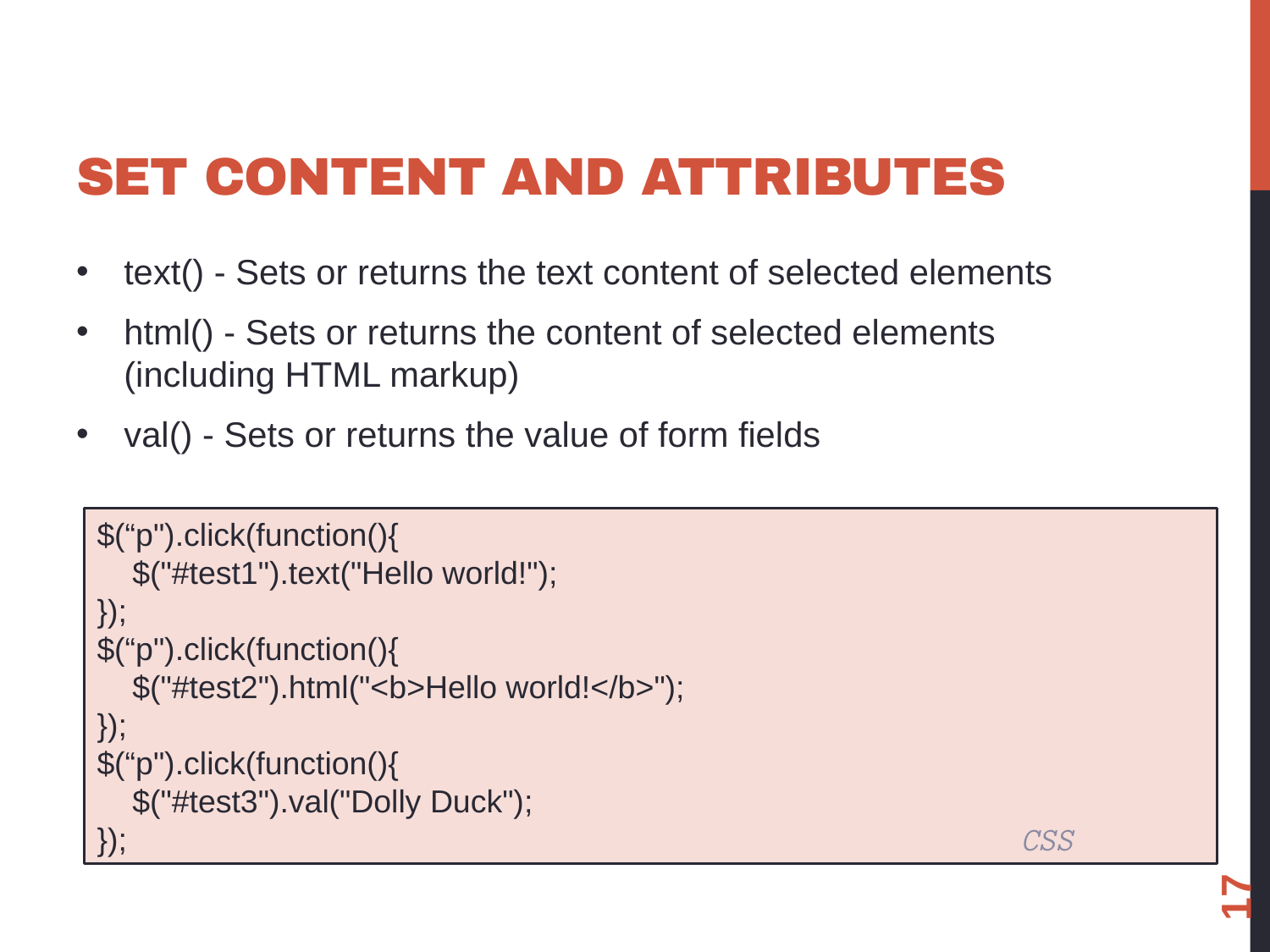

# Set Content and Attributes
text() - Sets or returns the text content of selected elements
html() - Sets or returns the content of selected elements (including HTML markup)
val() - Sets or returns the value of form fields

$(“p").click(function(){
    $("#test1").text("Hello world!");
});
$(“p").click(function(){
    $("#test2").html("<b>Hello world!</b>");
});
$(“p").click(function(){
    $("#test3").val("Dolly Duck");
});							  CSS
17